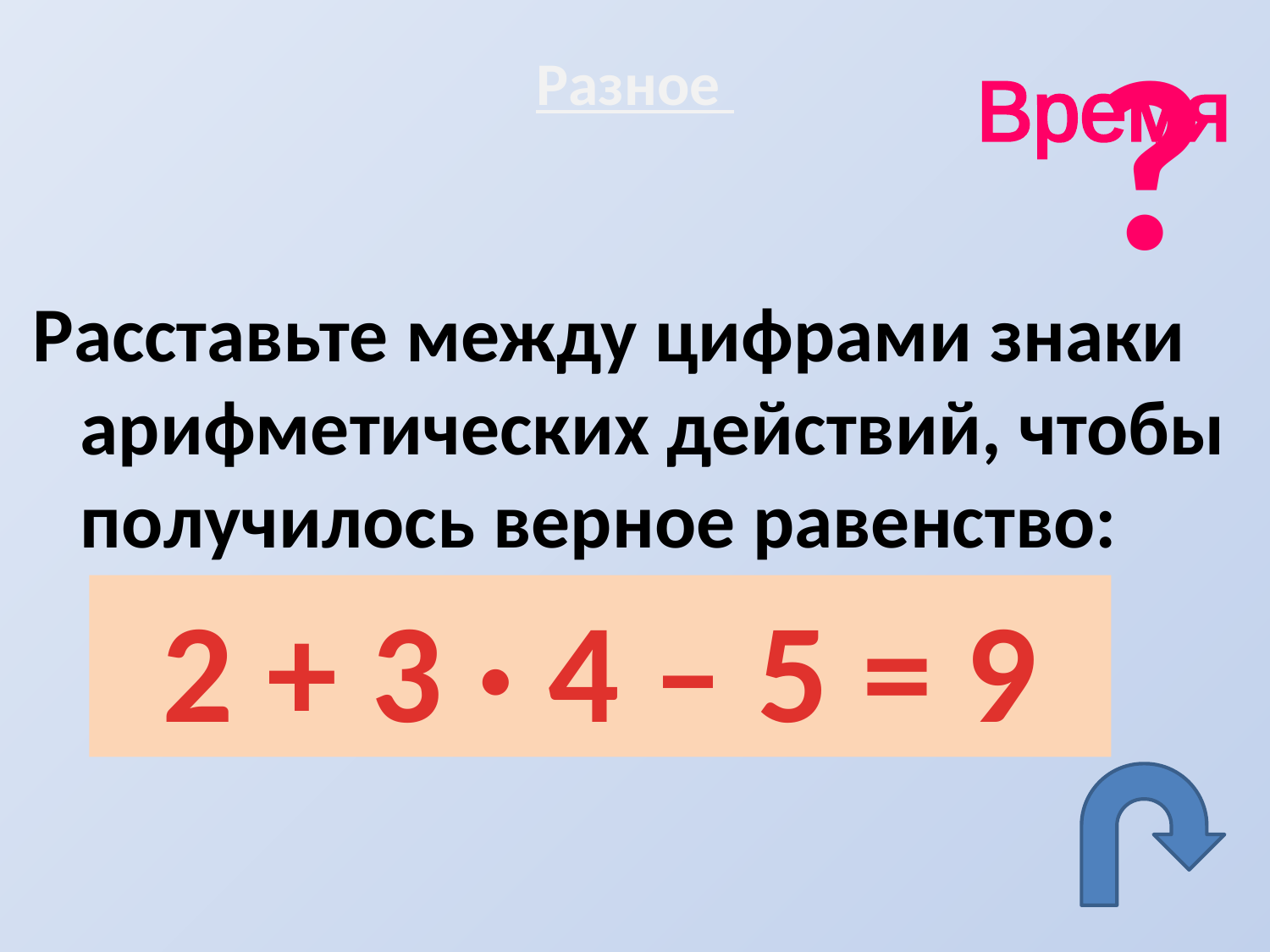

?
# Разное
Время
Расставьте между цифрами знаки арифметических действий, чтобы получилось верное равенство:
2 3 4 5 = 9.

2 + 3 · 4 – 5 = 9